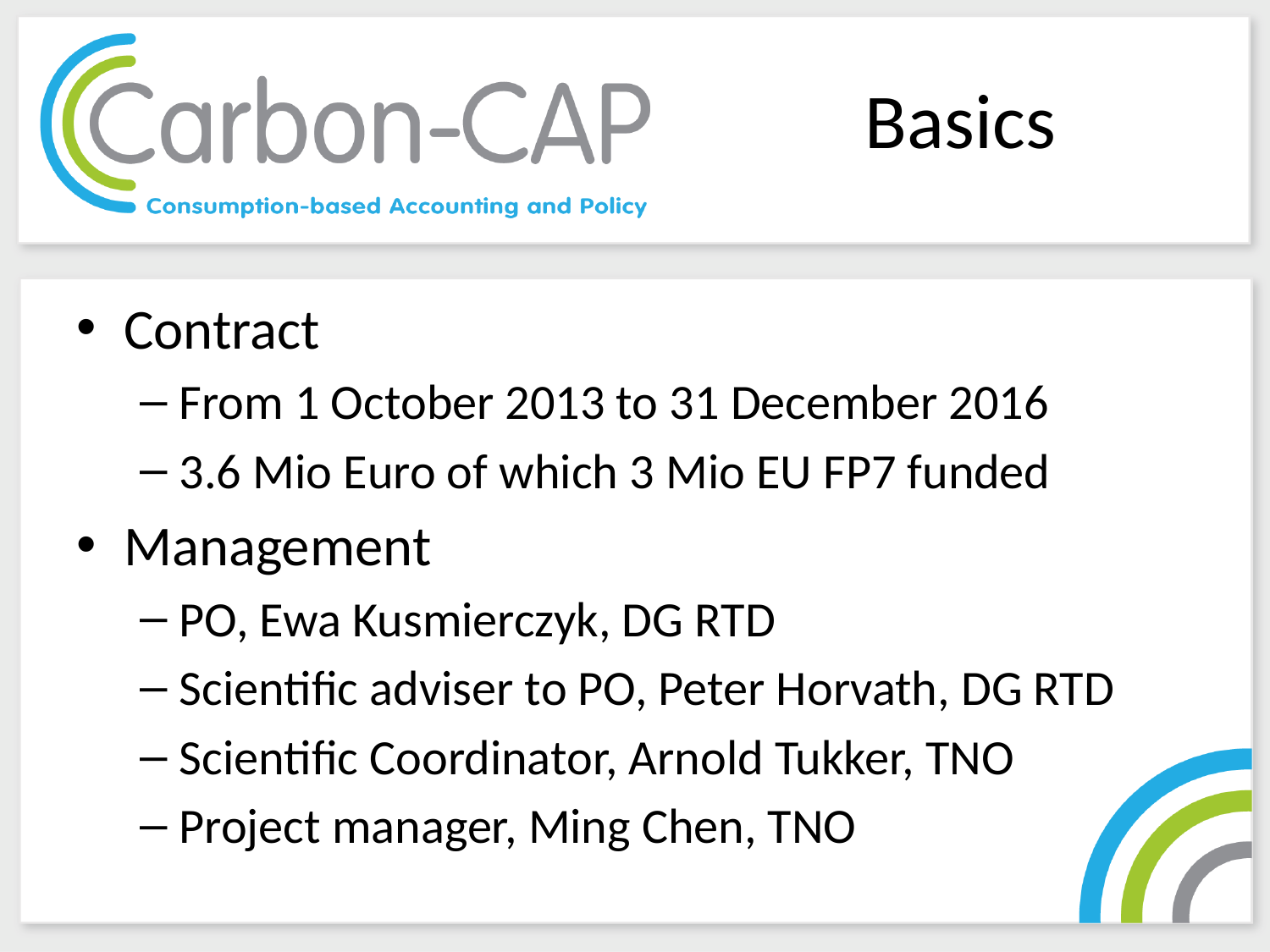

# Basics
Contract
From 1 October 2013 to 31 December 2016
3.6 Mio Euro of which 3 Mio EU FP7 funded
Management
PO, Ewa Kusmierczyk, DG RTD
Scientific adviser to PO, Peter Horvath, DG RTD
Scientific Coordinator, Arnold Tukker, TNO
Project manager, Ming Chen, TNO